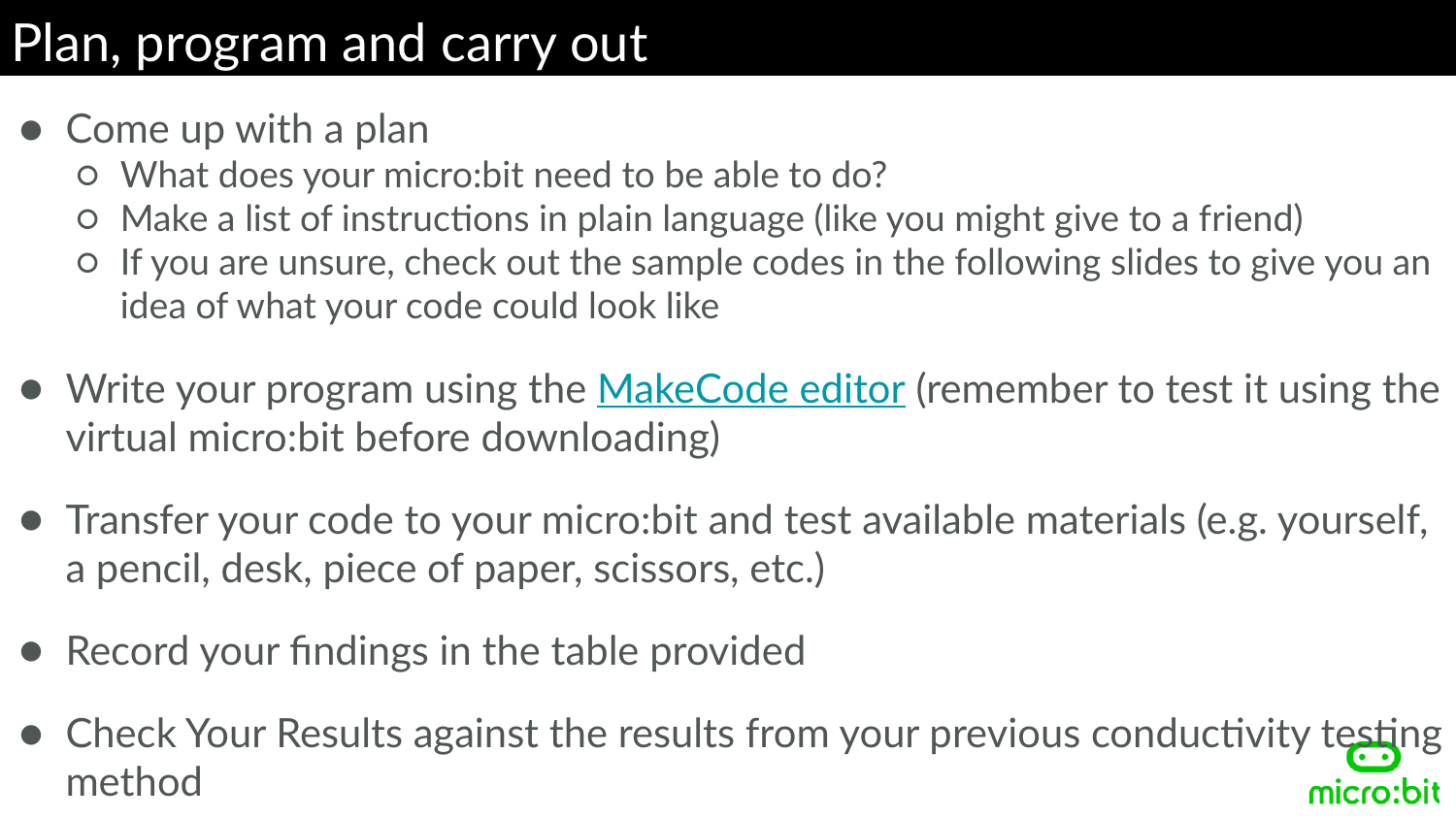

Plan, program and carry out

Come up with a plan
What does your micro:bit need to be able to do?
Make a list of instructions in plain language (like you might give to a friend)
If you are unsure, check out the sample codes in the following slides to give you an idea of what your code could look like

Write your program using the MakeCode editor (remember to test it using the virtual micro:bit before downloading)

Transfer your code to your micro:bit and test available materials (e.g. yourself, a pencil, desk, piece of paper, scissors, etc.)

Record your findings in the table provided

Check Your Results against the results from your previous conductivity testing method